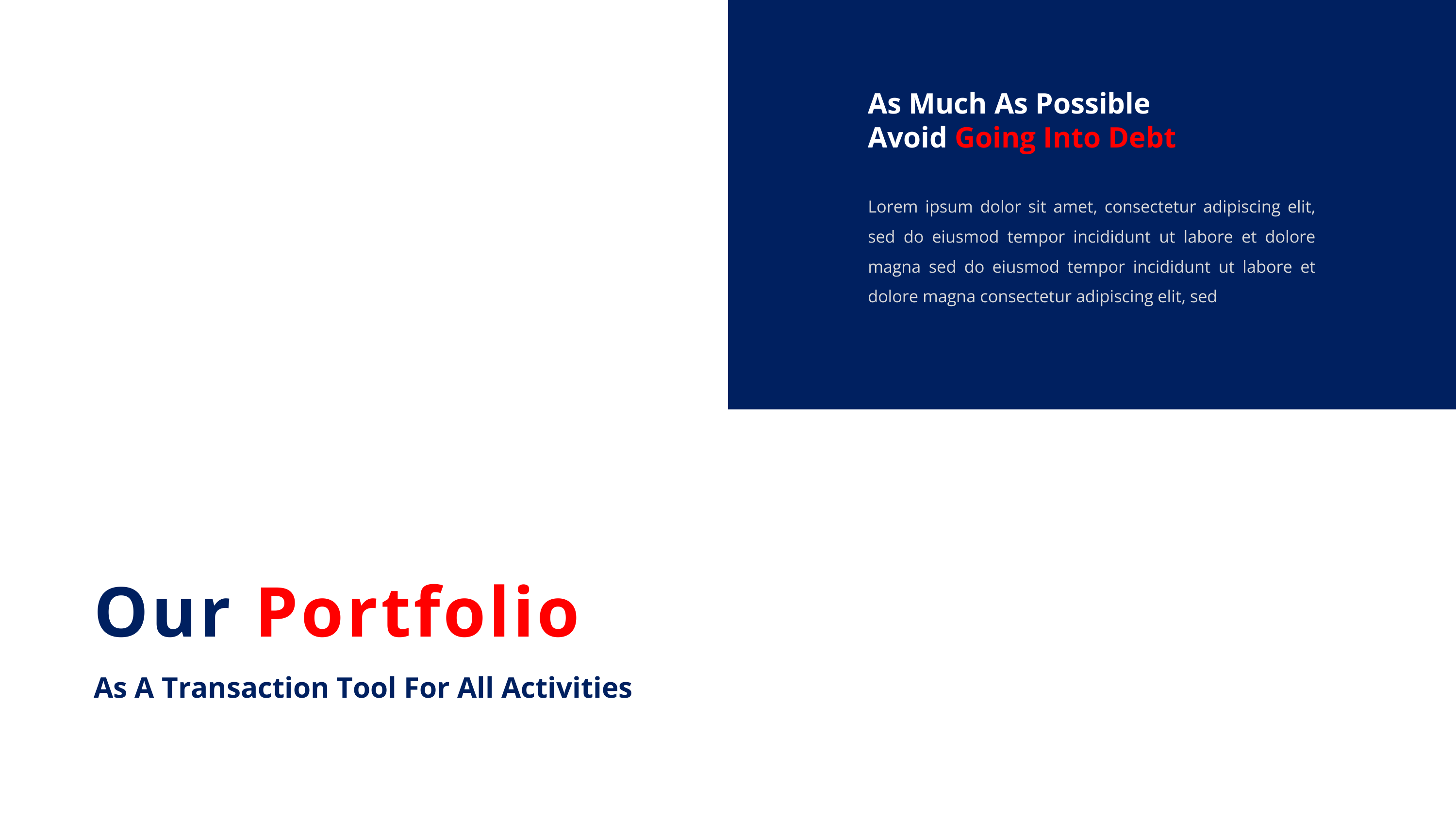

As Much As Possible Avoid Going Into Debt
Lorem ipsum dolor sit amet, consectetur adipiscing elit, sed do eiusmod tempor incididunt ut labore et dolore magna sed do eiusmod tempor incididunt ut labore et dolore magna consectetur adipiscing elit, sed

Our Portfolio
As A Transaction Tool For All Activities